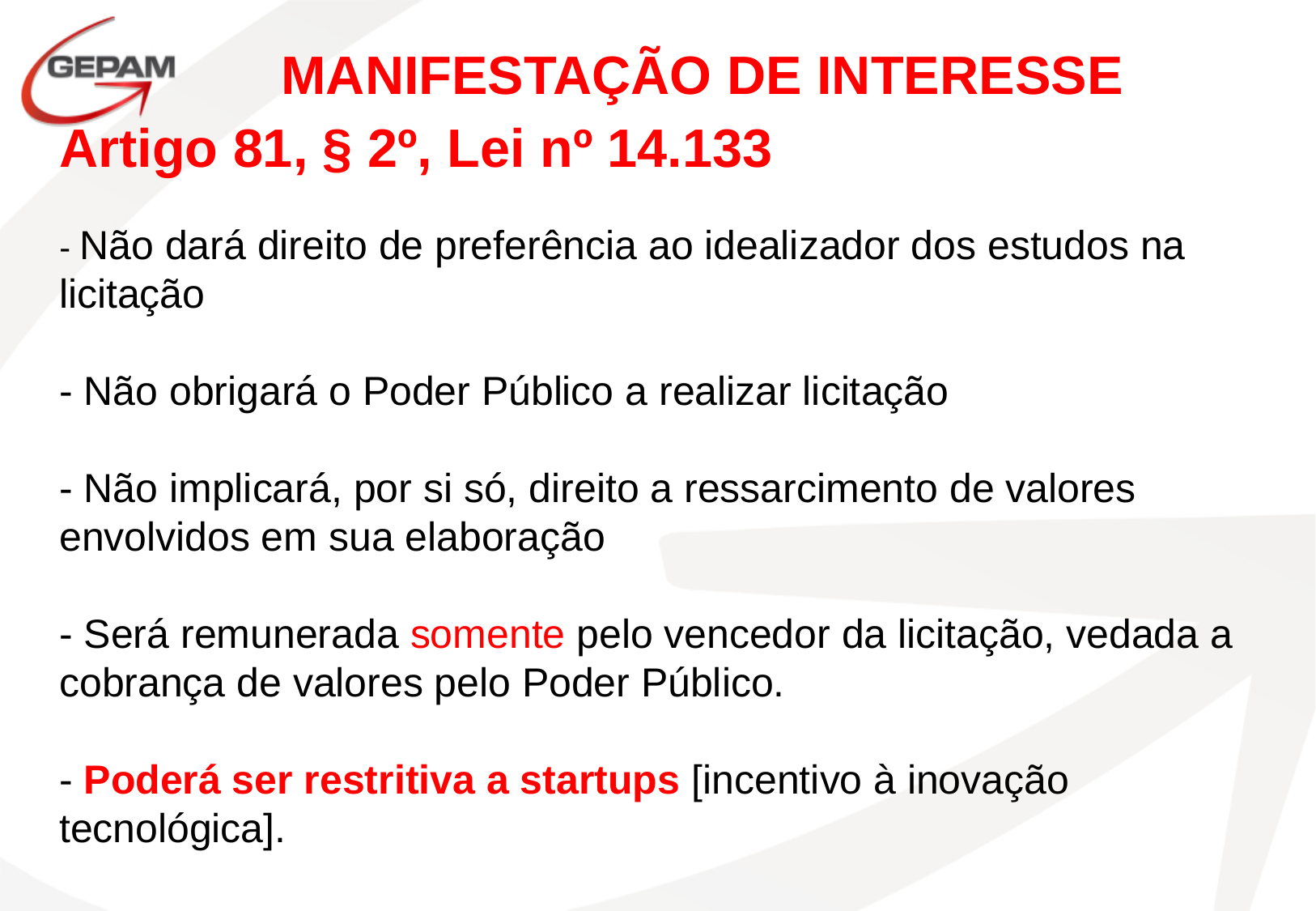

MANIFESTAÇÃO DE INTERESSE
# Artigo 81, § 2º, Lei nº 14.133 - Não dará direito de preferência ao idealizador dos estudos na licitação - Não obrigará o Poder Público a realizar licitação - Não implicará, por si só, direito a ressarcimento de valores envolvidos em sua elaboração - Será remunerada somente pelo vencedor da licitação, vedada a cobrança de valores pelo Poder Público. - Poderá ser restritiva a startups [incentivo à inovação tecnológica].